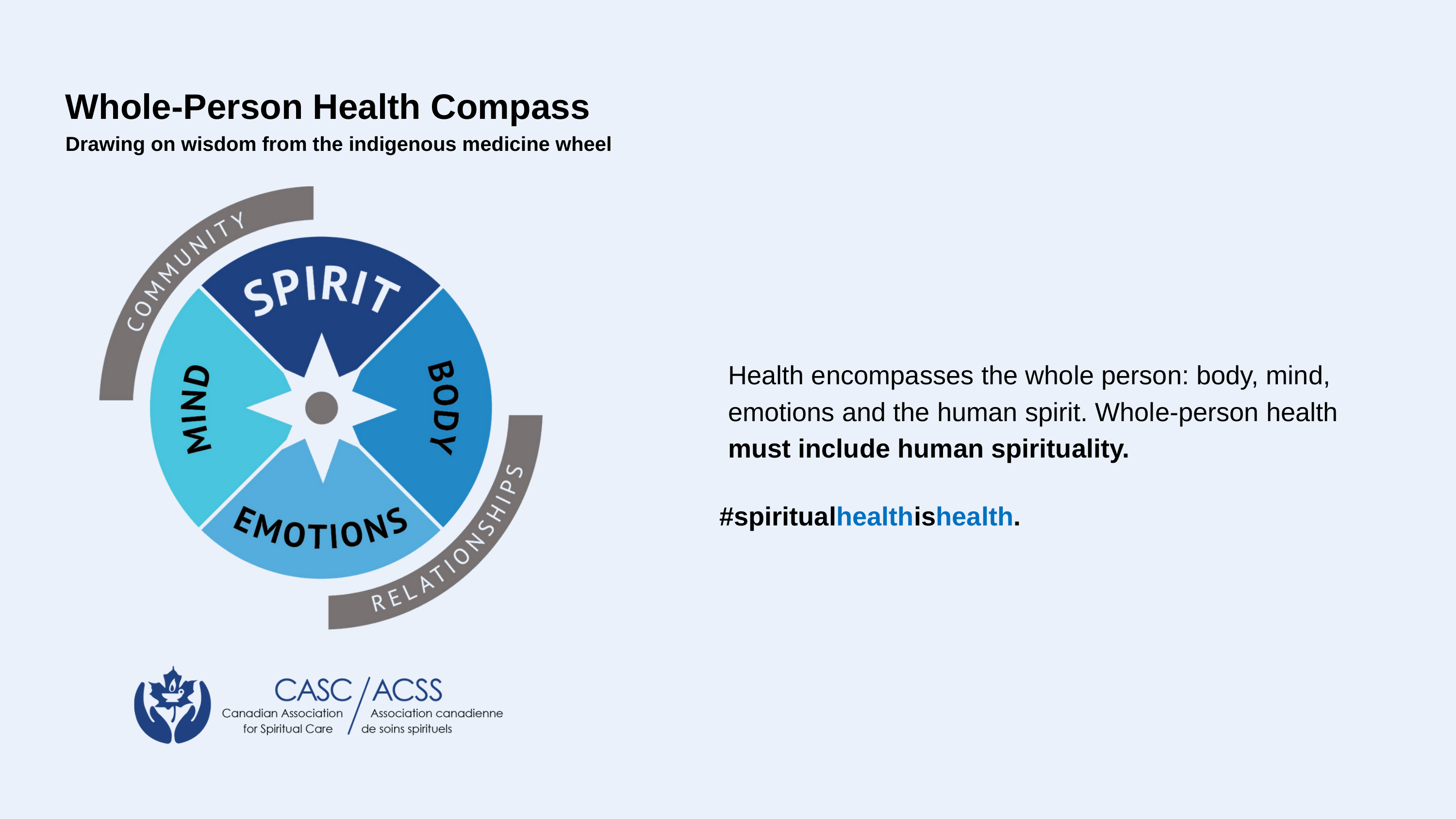

Whole-Person Health Compass
Drawing on wisdom from the indigenous medicine wheel

Health encompasses the whole person: body, mind, emotions and the human spirit. Whole-person health must include human spirituality.
#spiritualhealthishealth.